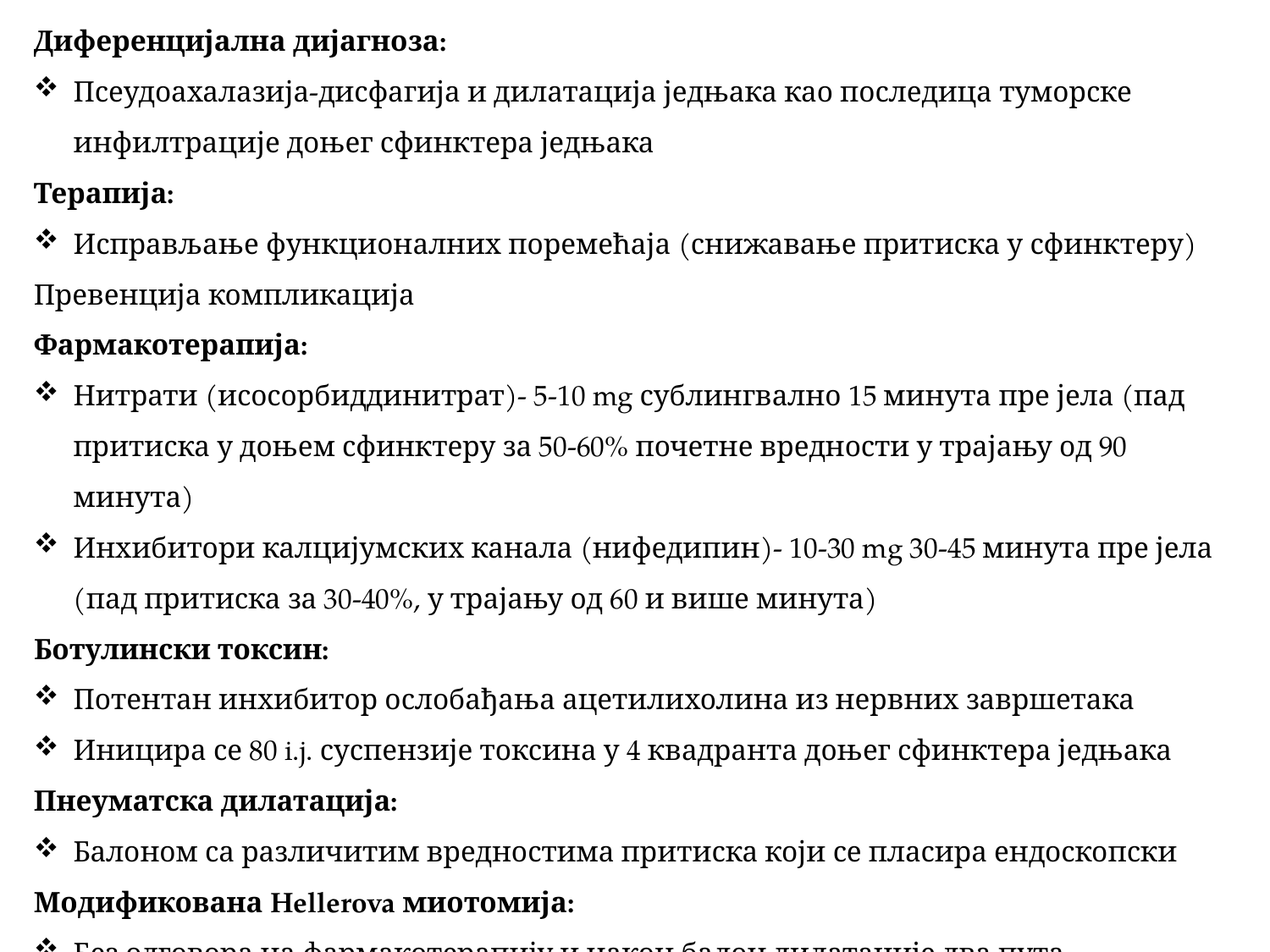

Диференцијална дијагноза:
Псеудоахалазија-дисфагија и дилатација једњака као последица туморске инфилтрације доњег сфинктера једњака
Терапија:
Исправљање функционалних поремећаја (снижавање притиска у сфинктеру)
Превенција компликација
Фармакотерапија:
Нитрати (исосорбиддинитрат)- 5-10 mg сублингвално 15 минута пре јела (пад притиска у доњем сфинктеру за 50-60% почетне вредности у трајању од 90 минута)
Инхибитори калцијумских канала (нифедипин)- 10-30 mg 30-45 минута пре јела (пад притиска за 30-40%, у трајању од 60 и више минута)
Ботулински токсин:
Потентан инхибитор ослобађања ацетилихолина из нервних завршетака
Иницира се 80 i.j. суспензије токсина у 4 квадранта доњег сфинктера једњака
Пнеуматска дилатација:
Балоном са различитим вредностима притиска који се пласира ендоскопски
Модификована Hellerova миотомија:
Без одговора на фармакотерапију и након балон дилатације два пута